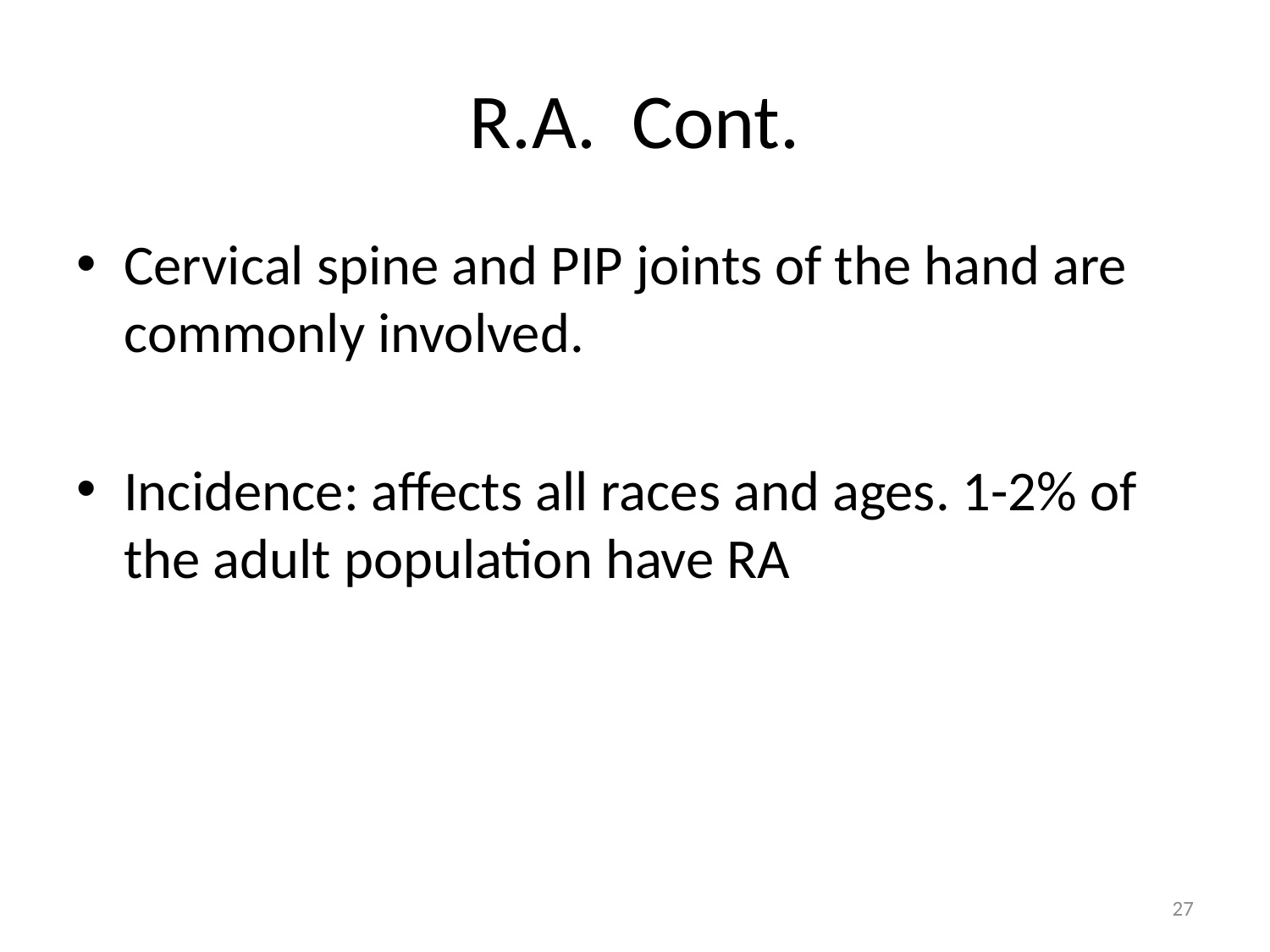

# R.A.  Cont.
Cervical spine and PIP joints of the hand are commonly involved.

Incidence: affects all races and ages. 1-2% of the adult population have RA

27